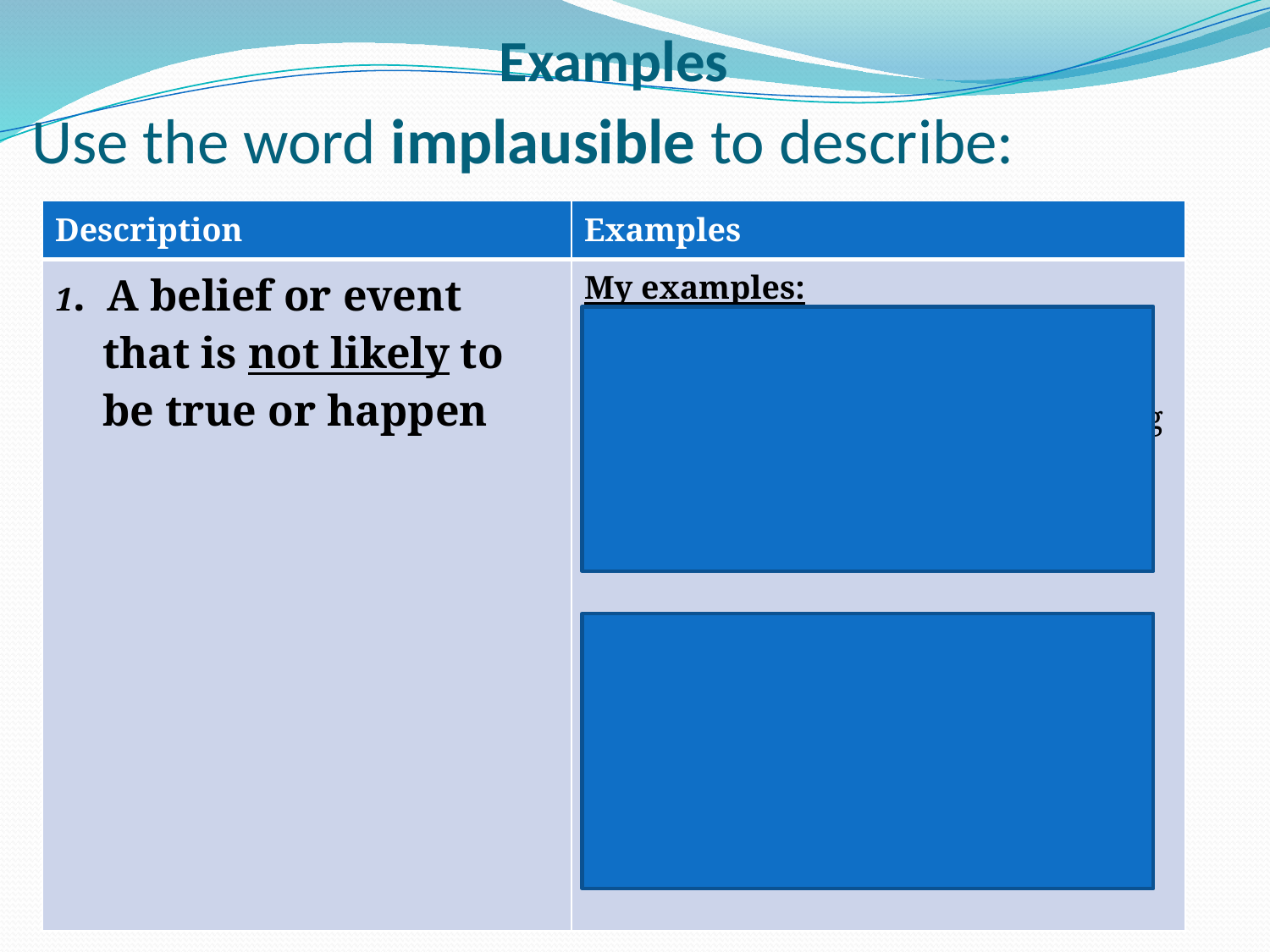

Examples
# Use the word implausible to describe:
| Description | Examples |
| --- | --- |
| 1. A belief or event that is not likely to be true or happen | My examples: Your teacher believing you that your dog ate your homework! Passing the CAHSEE without studying English or Algebra George, Candy and Lennie’s dream Snow falling in El Cajon Your examples: …think about other OMAM characters… …think about what your parents will not let you do… …think about terrible sports teams… |